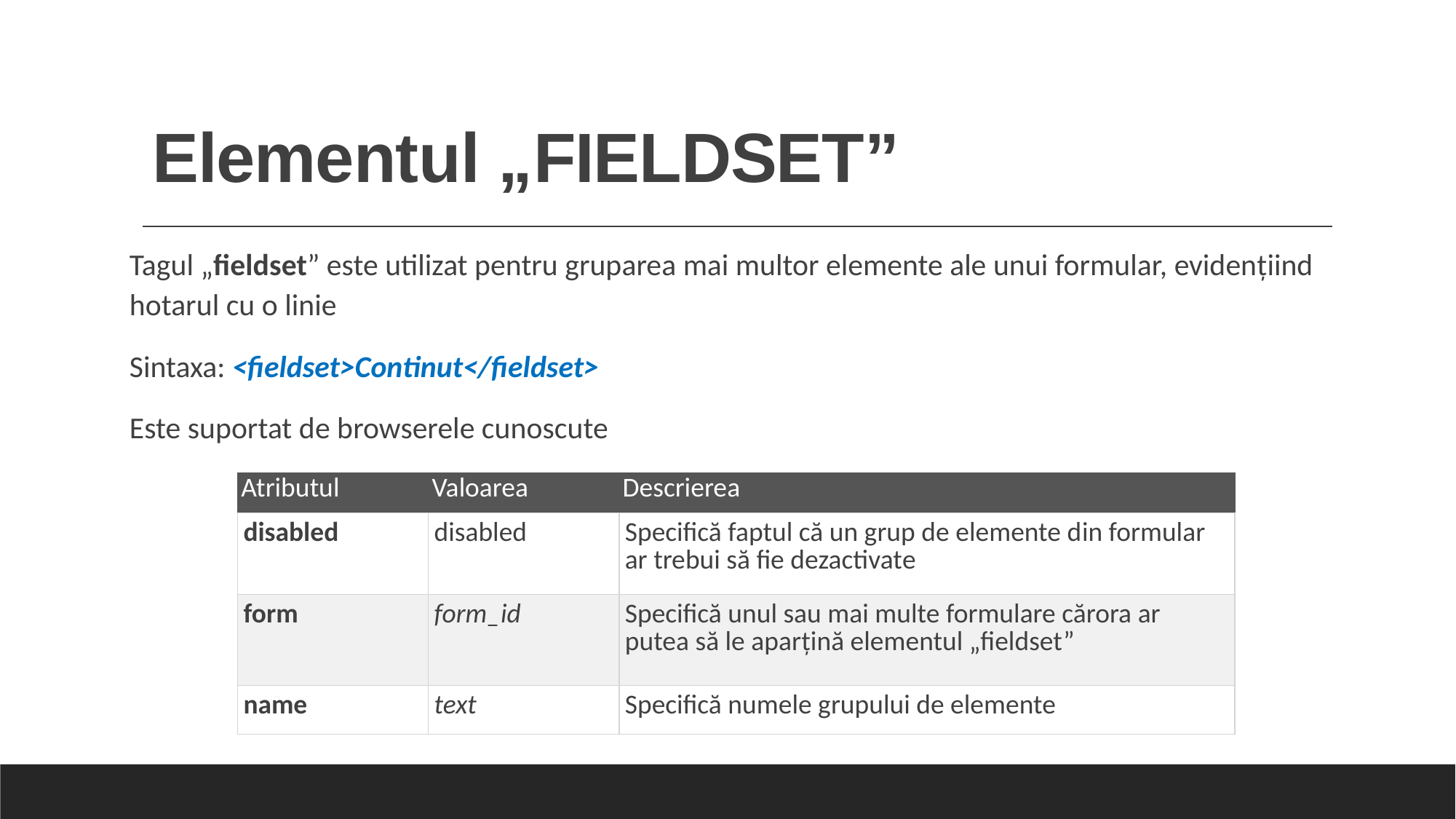

# Elementul „FIELDSET”
Tagul „fieldset” este utilizat pentru gruparea mai multor elemente ale unui formular, evidenţiind hotarul cu o linie
Sintaxa: <fieldset>Continut</fieldset>
Este suportat de browserele cunoscute

| Atributul | Valoarea | Descrierea |
| --- | --- | --- |
| disabled | disabled | Specifică faptul că un grup de elemente din formular ar trebui să fie dezactivate |
| form | form\_id | Specifică unul sau mai multe formulare cărora ar putea să le aparţină elementul „fieldset” |
| name | text | Specifică numele grupului de elemente |